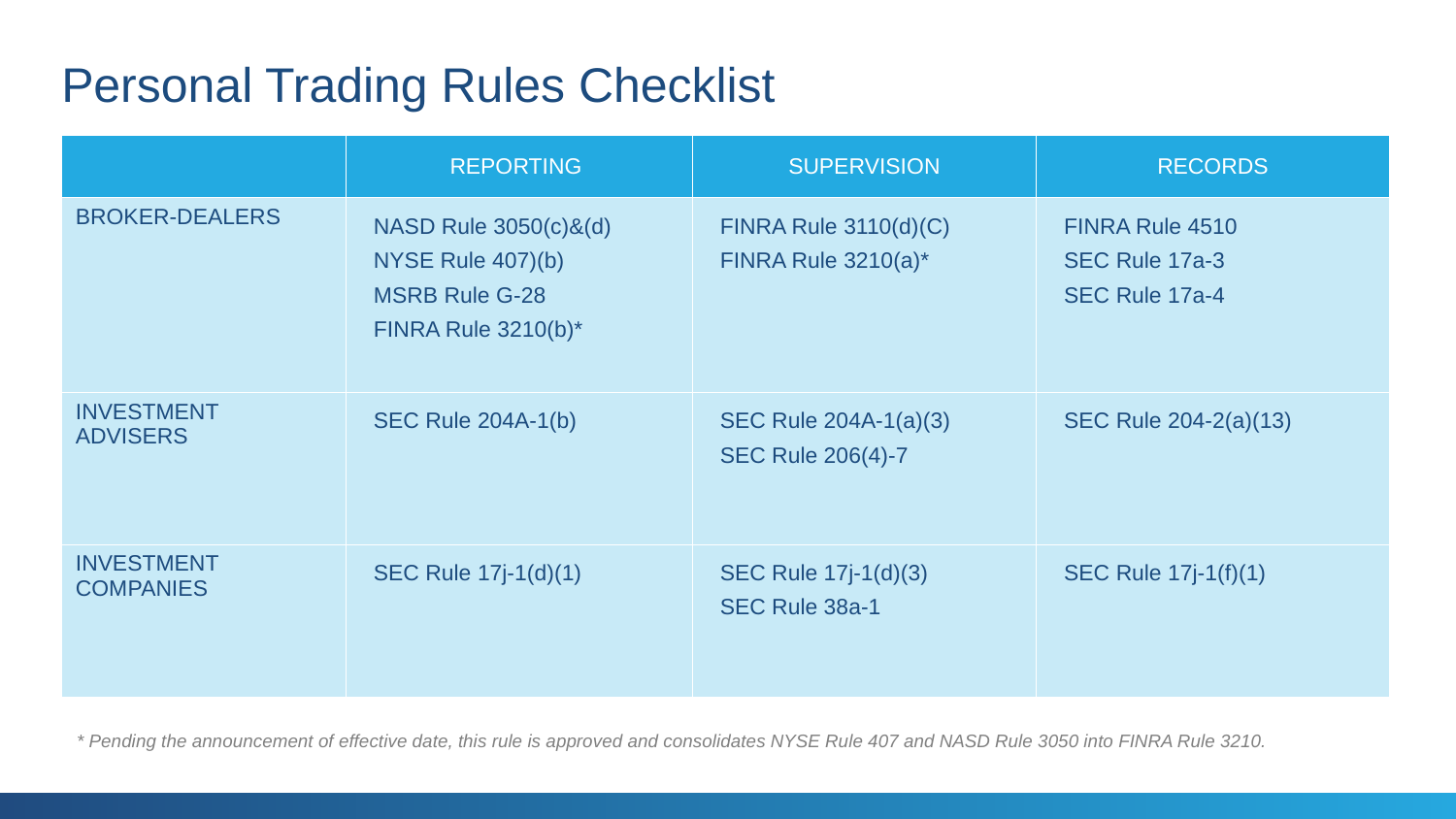

Personal Trading Rules Checklist
|  | REPORTING | SUPERVISION | RECORDS |
| --- | --- | --- | --- |
| BROKER-DEALERS | NASD Rule 3050(c)&(d) NYSE Rule 407)(b) MSRB Rule G-28 FINRA Rule 3210(b)\* | FINRA Rule 3110(d)(C) FINRA Rule 3210(a)\* | FINRA Rule 4510 SEC Rule 17a-3 SEC Rule 17a-4 |
| INVESTMENT ADVISERS | SEC Rule 204A-1(b) | SEC Rule 204A-1(a)(3) SEC Rule 206(4)-7 | SEC Rule 204-2(a)(13) |
| INVESTMENT COMPANIES | SEC Rule 17j-1(d)(1) | SEC Rule 17j-1(d)(3) SEC Rule 38a-1 | SEC Rule 17j-1(f)(1) |
* Pending the announcement of effective date, this rule is approved and consolidates NYSE Rule 407 and NASD Rule 3050 into FINRA Rule 3210.